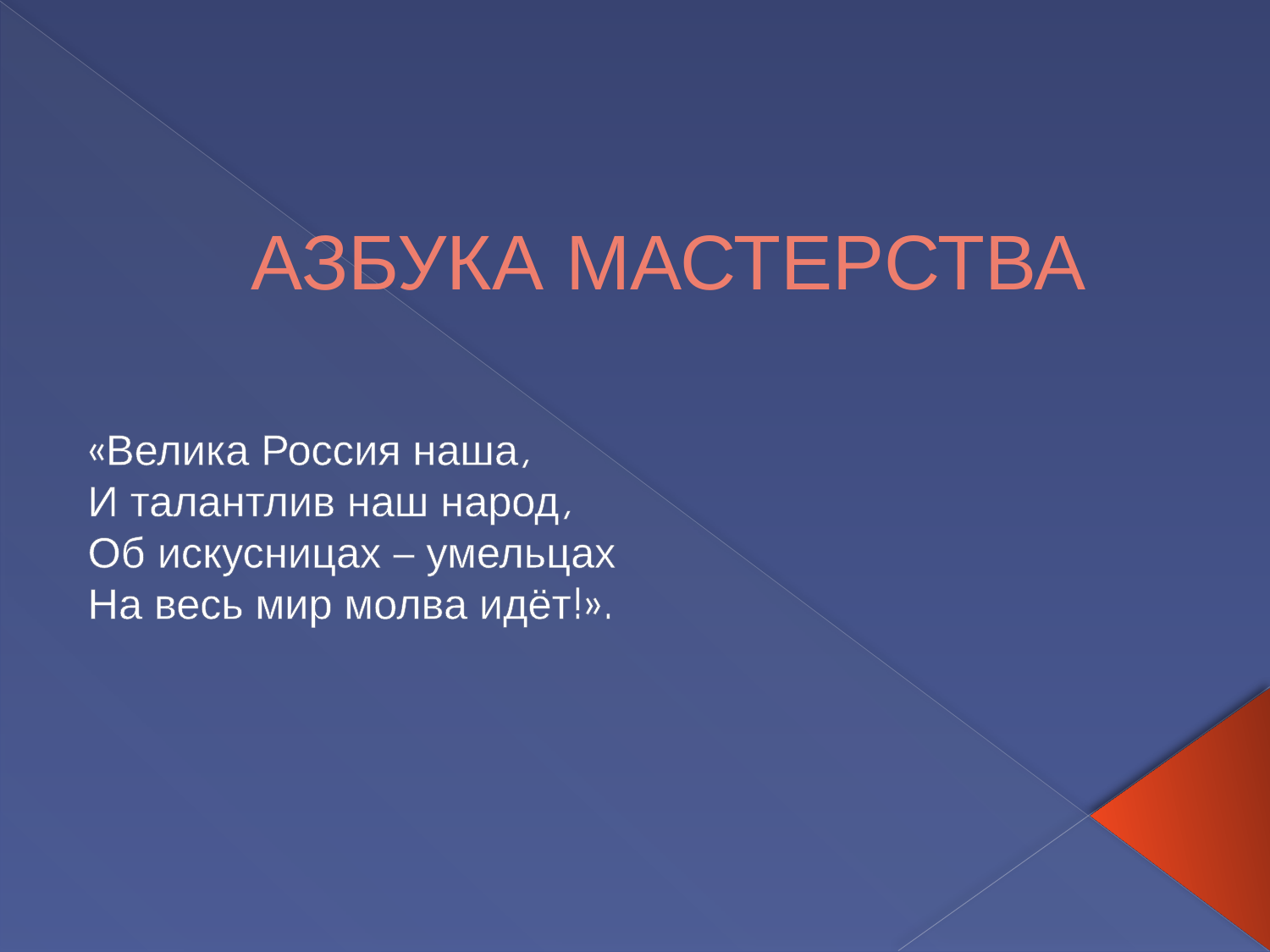

# АЗБУКА МАСТЕРСТВА
«Велика Россия наша,
И талантлив наш народ,
Об искусницах – умельцах
На весь мир молва идёт!».